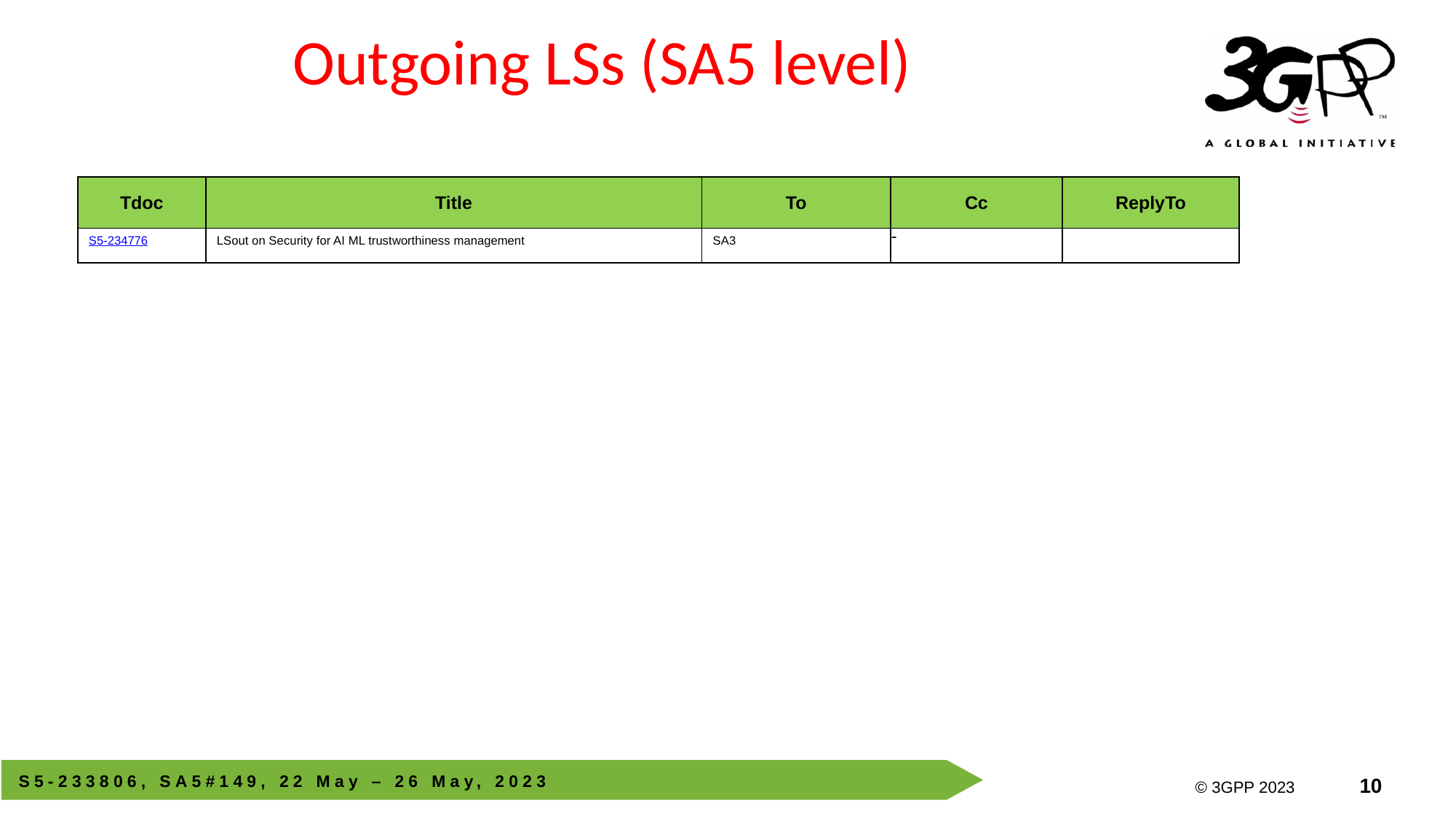

# Outgoing LSs (SA5 level)
| Tdoc | Title | To | Cc | ReplyTo |
| --- | --- | --- | --- | --- |
| S5‑234776 | LSout on Security for AI ML trustworthiness management | SA3 | - |  |